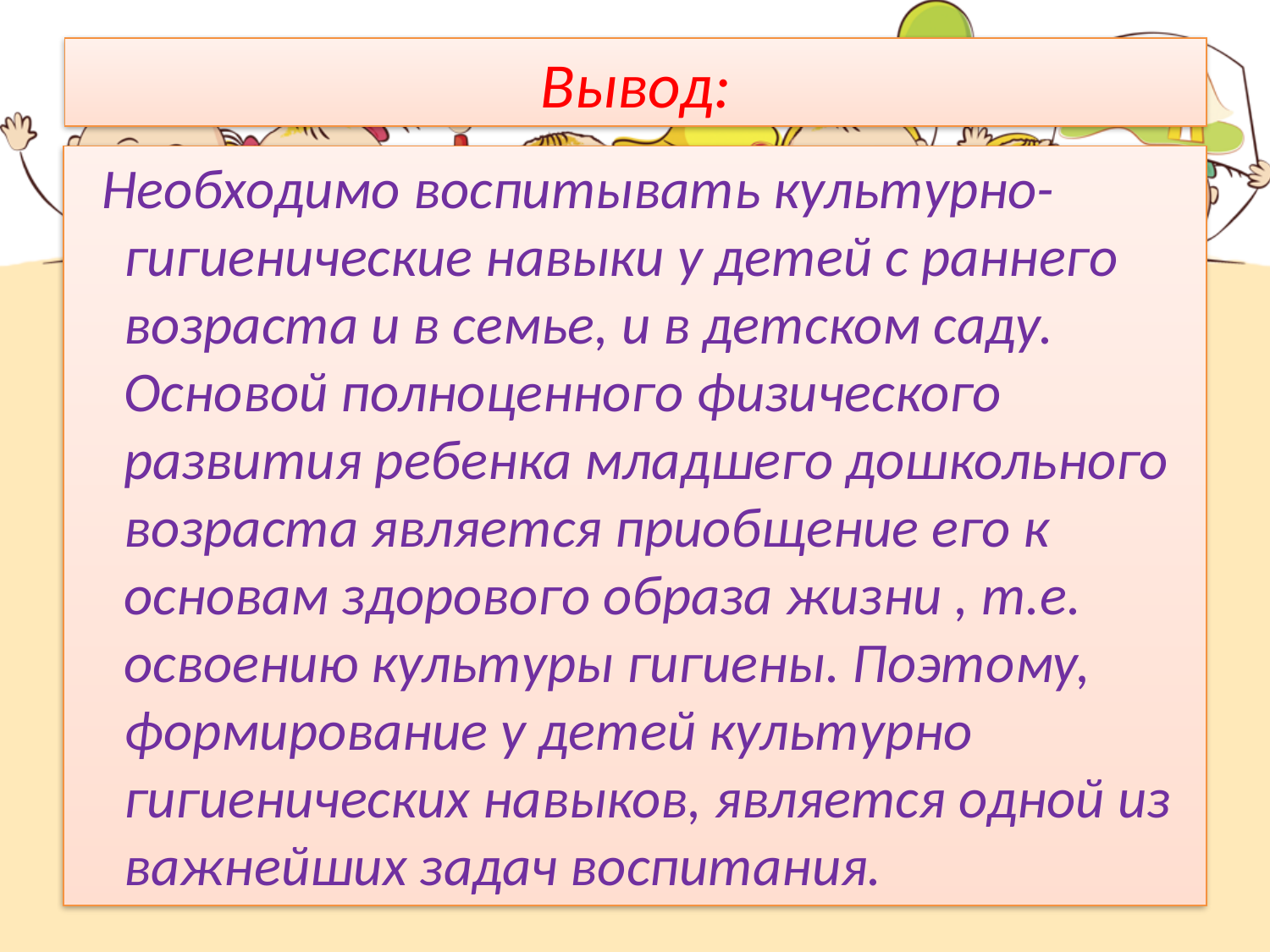

# Вывод:
  Необходимо воспитывать культурно-гигиенические навыки у детей с раннего возраста и в семье, и в детском саду. Основой полноценного физического развития ребенка младшего дошкольного возраста является приобщение его к основам здорового образа жизни , т.е. освоению культуры гигиены. Поэтому, формирование у детей культурно гигиенических навыков, является одной из важнейших задач воспитания.